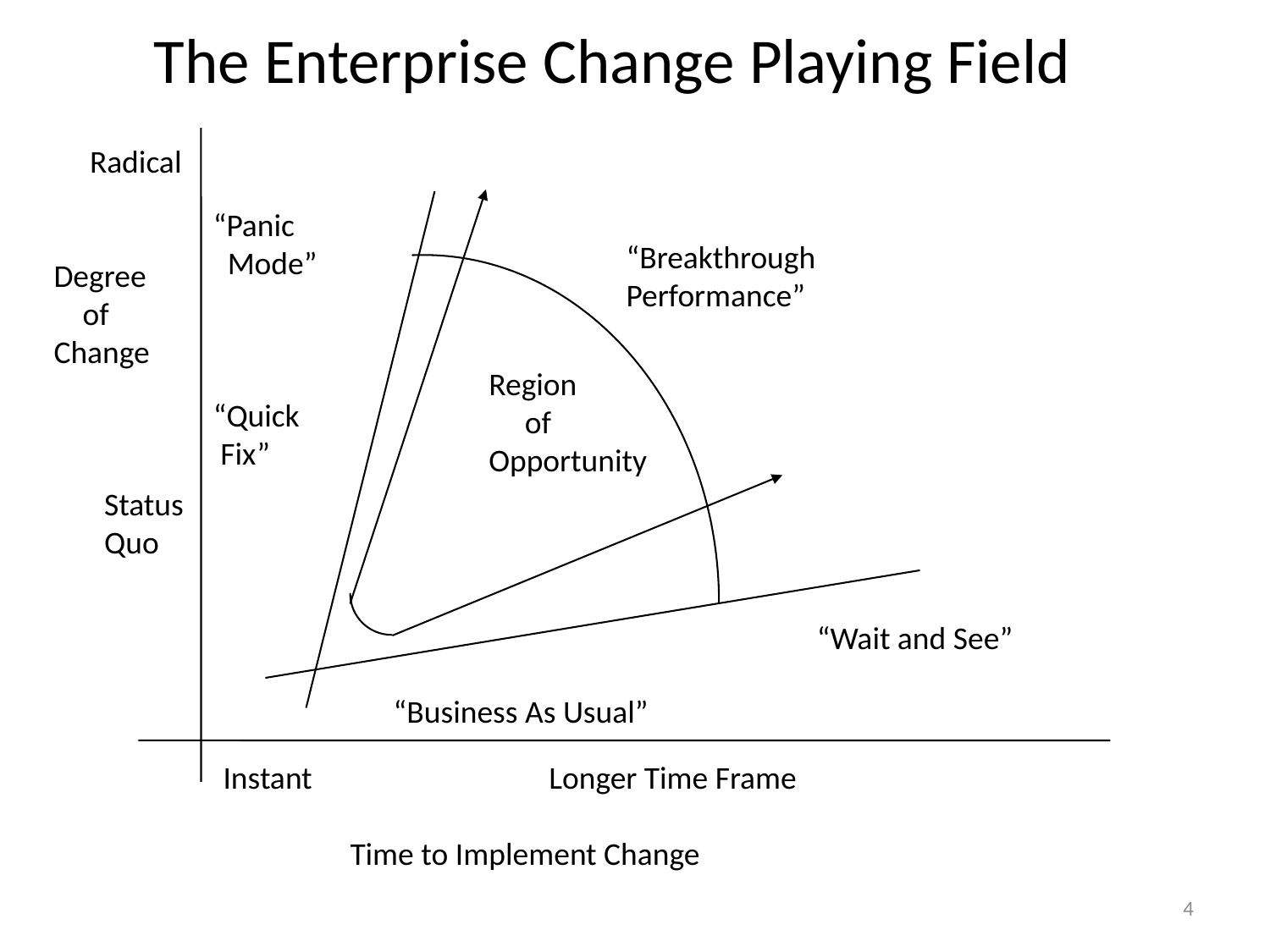

# The Enterprise Change Playing Field

     Radical

Degree
    of
Change

       Status
       Quo

“Panic
  Mode”

“Quick
 Fix”
“Breakthrough
Performance”

Region
     of
Opportunity

“Wait and See”
“Business As Usual”

Instant                                 Longer Time Frame

	Time to Implement Change
4